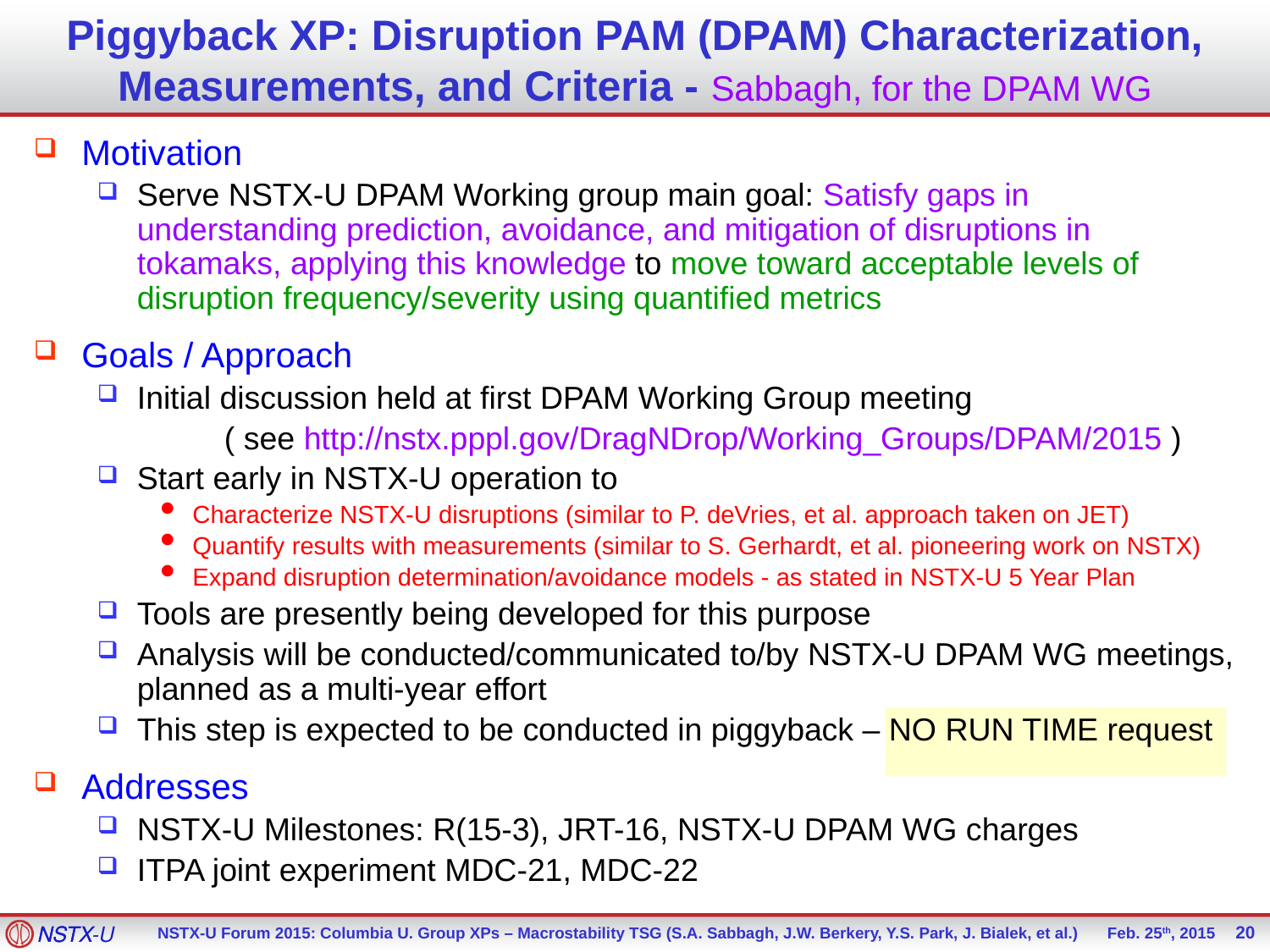

# Piggyback XP: Disruption PAM (DPAM) Characterization, Measurements, and Criteria - Sabbagh, for the DPAM WG
Motivation
Serve NSTX-U DPAM Working group main goal: Satisfy gaps in understanding prediction, avoidance, and mitigation of disruptions in tokamaks, applying this knowledge to move toward acceptable levels of disruption frequency/severity using quantified metrics
Goals / Approach
Initial discussion held at first DPAM Working Group meeting
 	( see http://nstx.pppl.gov/DragNDrop/Working_Groups/DPAM/2015 )
Start early in NSTX-U operation to
Characterize NSTX-U disruptions (similar to P. deVries, et al. approach taken on JET)
Quantify results with measurements (similar to S. Gerhardt, et al. pioneering work on NSTX)
Expand disruption determination/avoidance models - as stated in NSTX-U 5 Year Plan
Tools are presently being developed for this purpose
Analysis will be conducted/communicated to/by NSTX-U DPAM WG meetings, planned as a multi-year effort
This step is expected to be conducted in piggyback – NO RUN TIME request
Addresses
NSTX-U Milestones: R(15-3), JRT-16, NSTX-U DPAM WG charges
ITPA joint experiment MDC-21, MDC-22

20